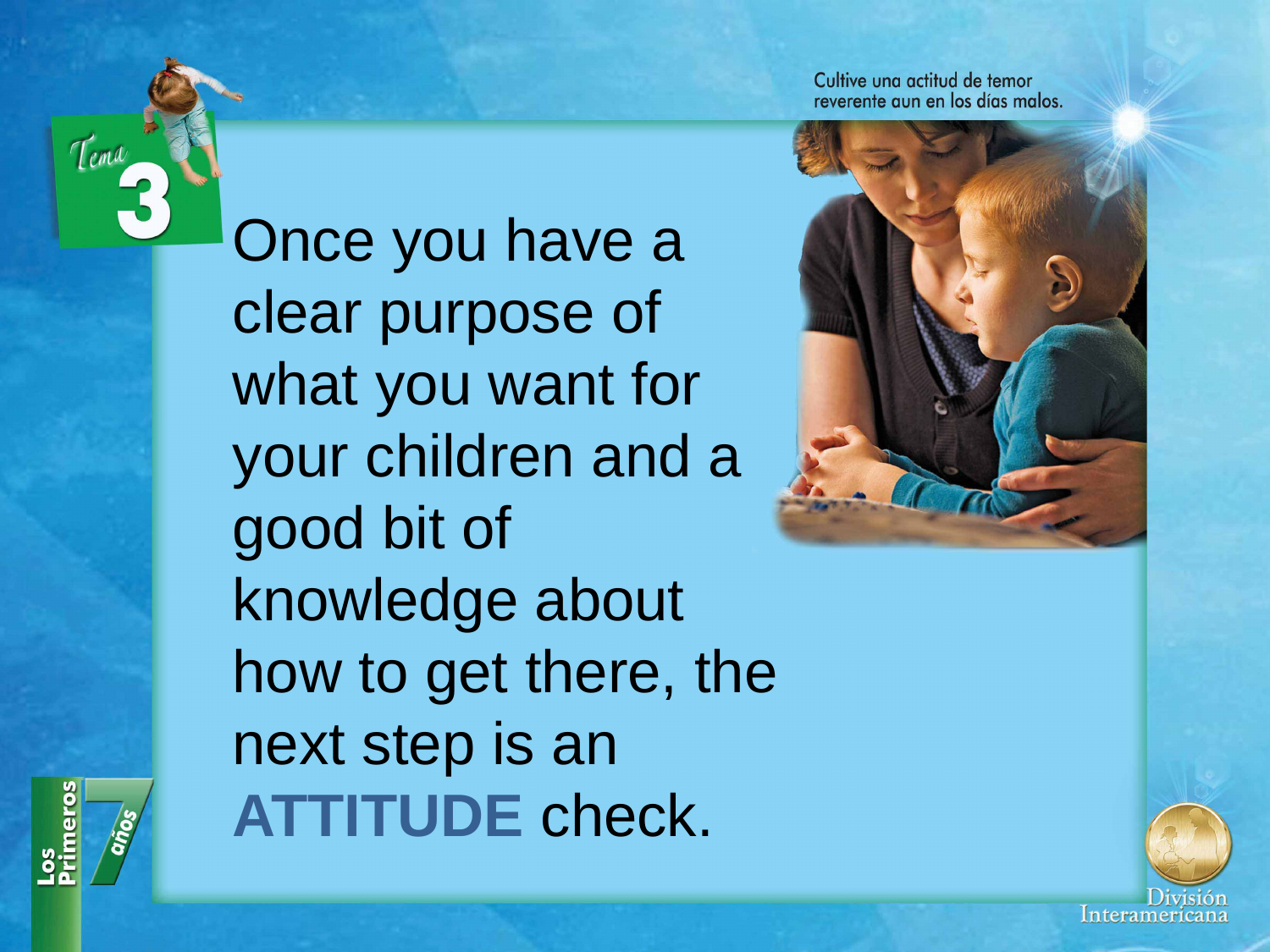

Once you have a clear purpose of what you want for your children and a good bit of knowledge about how to get there, the next step is an ATTITUDE check.